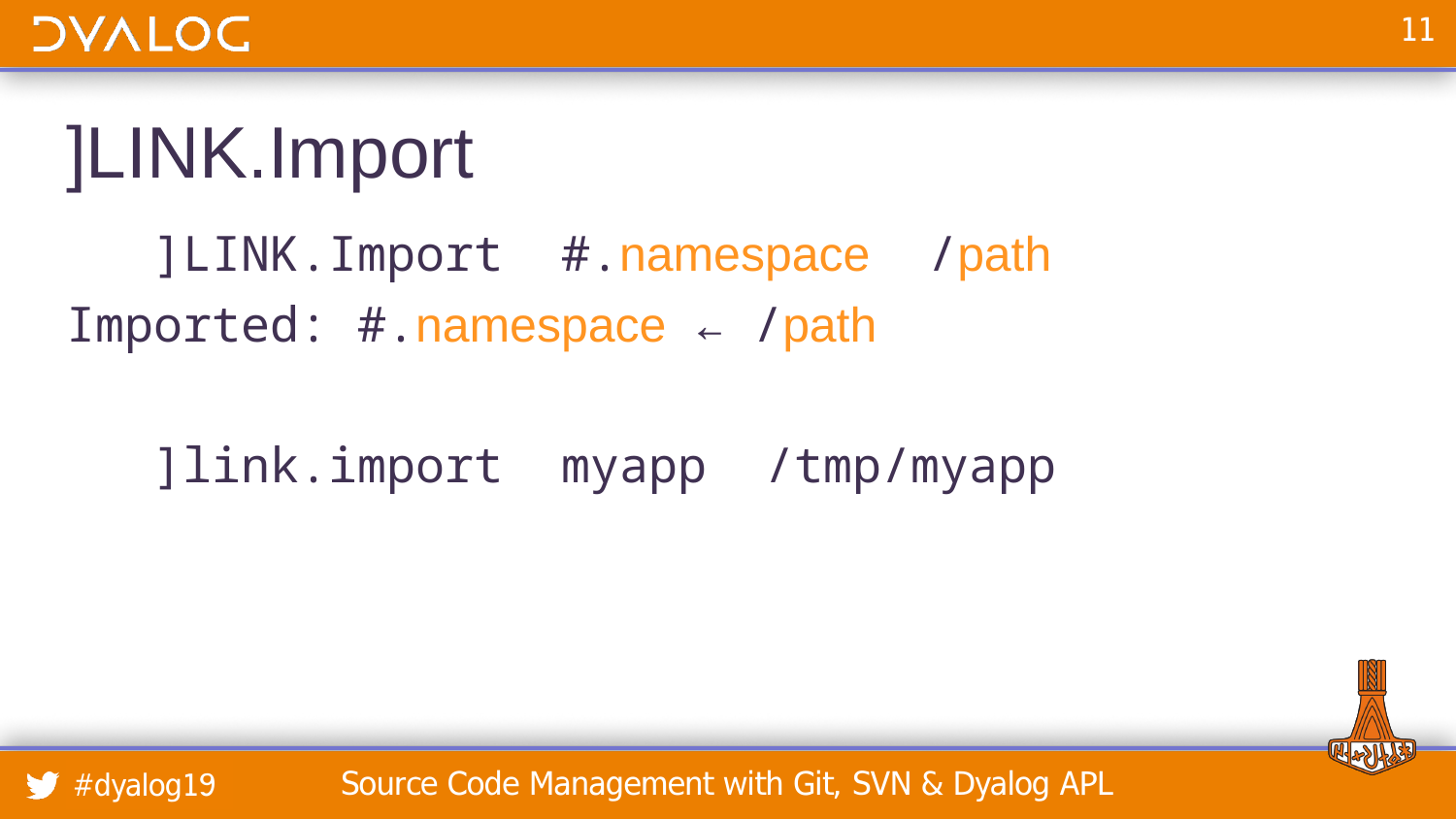

# ]LINK.Import
   ]LINK.Import  #.namespace  /path
Imported: #.namespace ← /path

   ]link.import  myapp  /tmp/myapp